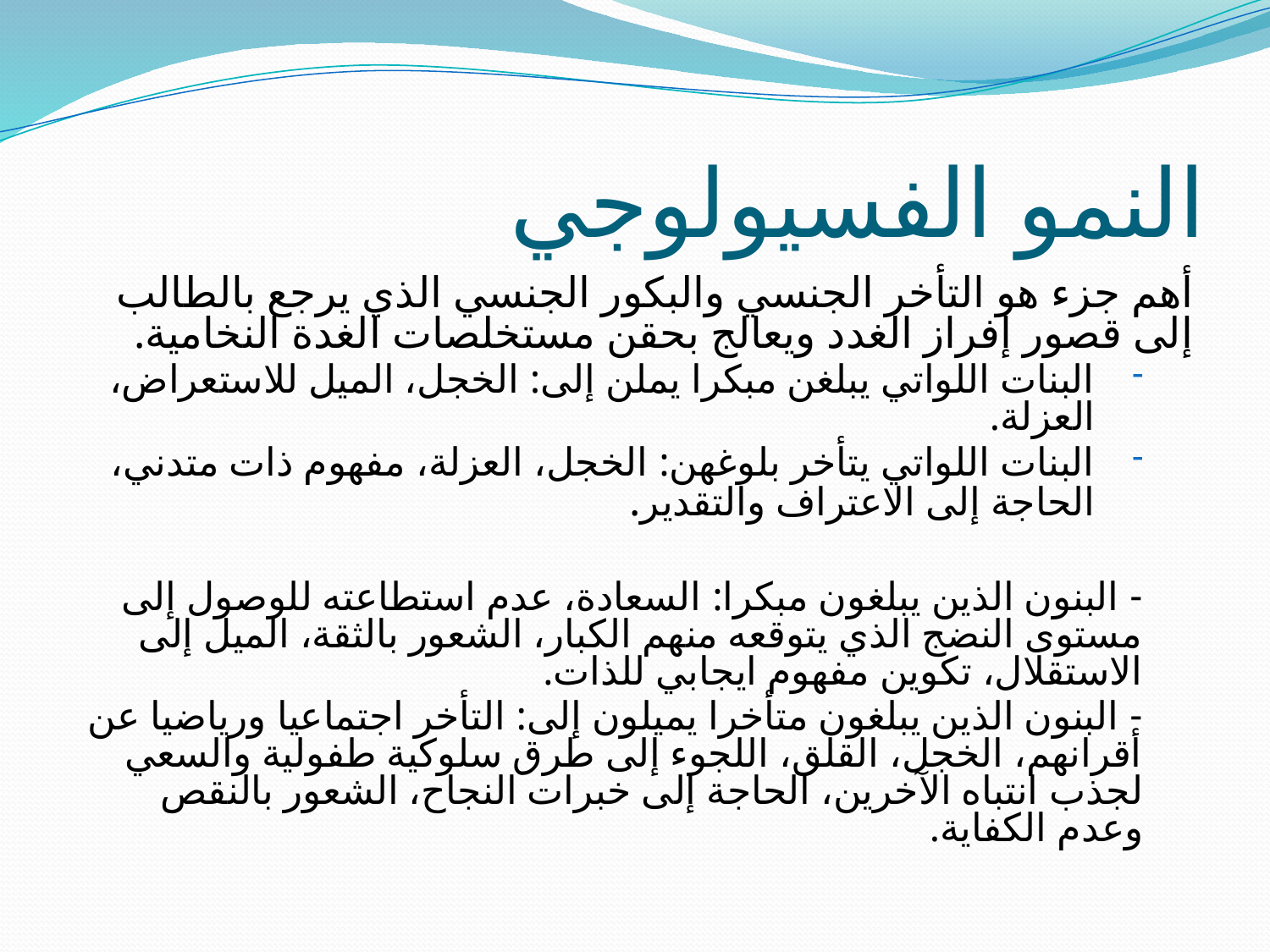

# النمو الفسيولوجي
أهم جزء هو التأخر الجنسي والبكور الجنسي الذي يرجع بالطالب إلى قصور إفراز الغدد ويعالج بحقن مستخلصات الغدة النخامية.
البنات اللواتي يبلغن مبكرا يملن إلى: الخجل، الميل للاستعراض، العزلة.
البنات اللواتي يتأخر بلوغهن: الخجل، العزلة، مفهوم ذات متدني، الحاجة إلى الاعتراف والتقدير.

- البنون الذين يبلغون مبكرا: السعادة، عدم استطاعته للوصول إلى مستوى النضج الذي يتوقعه منهم الكبار، الشعور بالثقة، الميل إلى الاستقلال، تكوين مفهوم ايجابي للذات.
- البنون الذين يبلغون متأخرا يميلون إلى: التأخر اجتماعيا ورياضيا عن أقرانهم، الخجل، القلق، اللجوء إلى طرق سلوكية طفولية والسعي لجذب انتباه الآخرين، الحاجة إلى خبرات النجاح، الشعور بالنقص وعدم الكفاية.